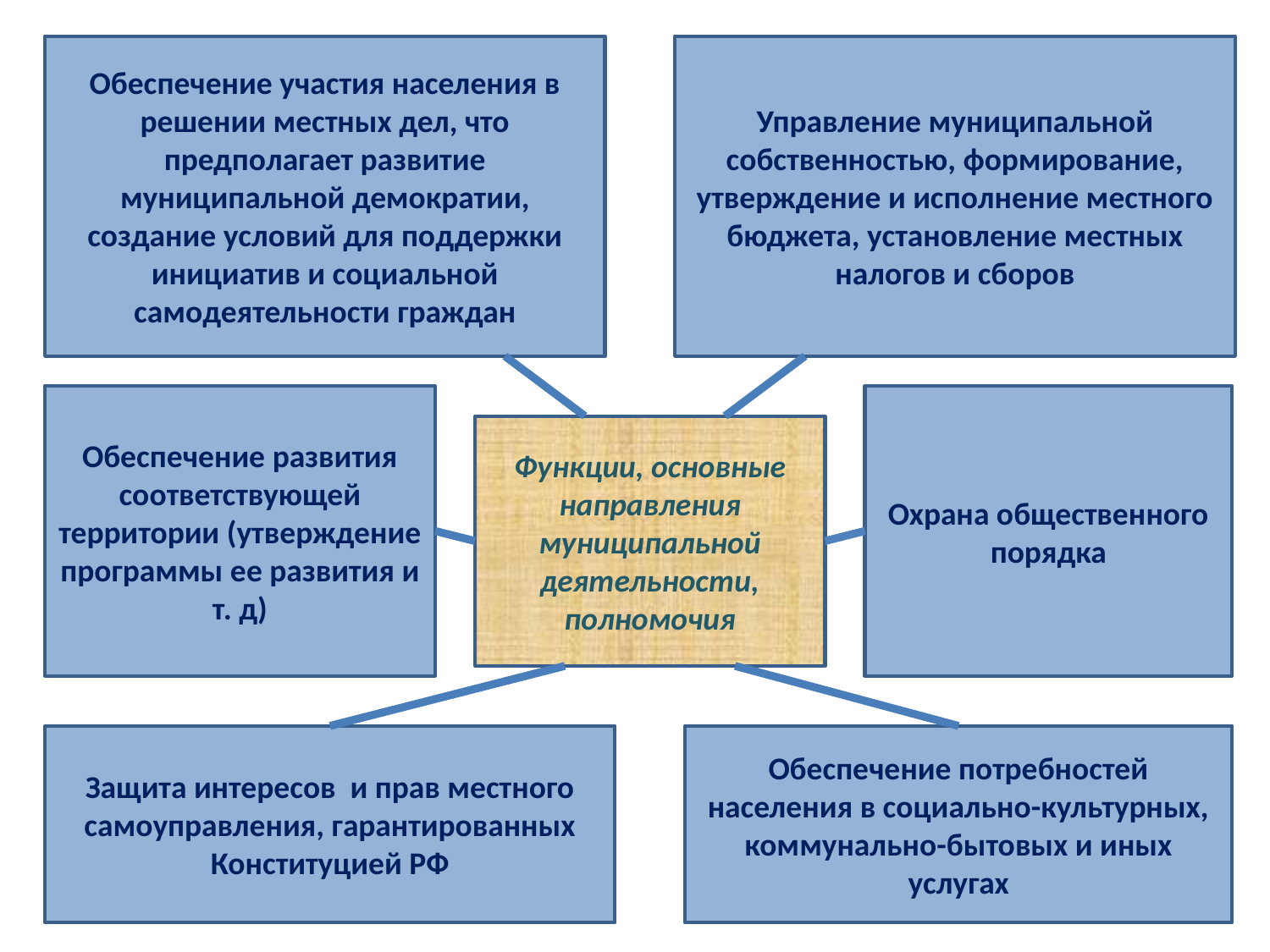

Обеспечение участия населения в решении местных дел, что предполагает развитие муниципальной демократии, создание условий для поддержки инициатив и социальной самодеятельности граждан
Управление муниципальной собственностью, формирование, утверждение и исполнение местного бюджета, установление местных налогов и сборов
Обеспечение развития соответствующей территории (утверждение программы ее развития и т. д)
Охрана общественного порядка
Функции, основные направления муниципальной деятельности, полномочия
Защита интересов  и прав местного самоуправления, гарантированных Конституцией РФ
Обеспечение потребностей населения в социально-культурных, коммунально-бытовых и иных услугах